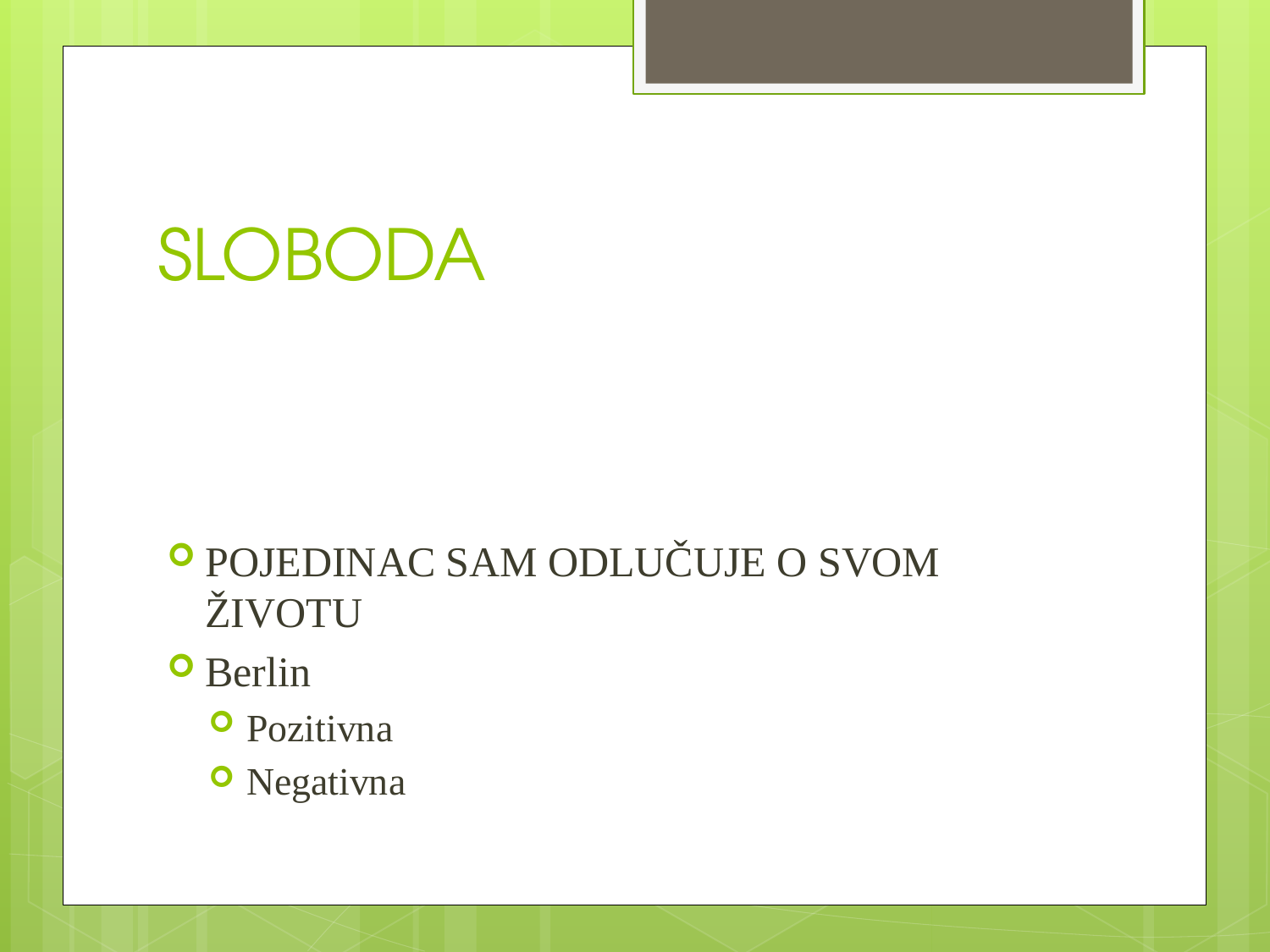

# SLOBODA
POJEDINAC SAM ODLUČUJE O SVOM ŽIVOTU
Berlin
Pozitivna
Negativna